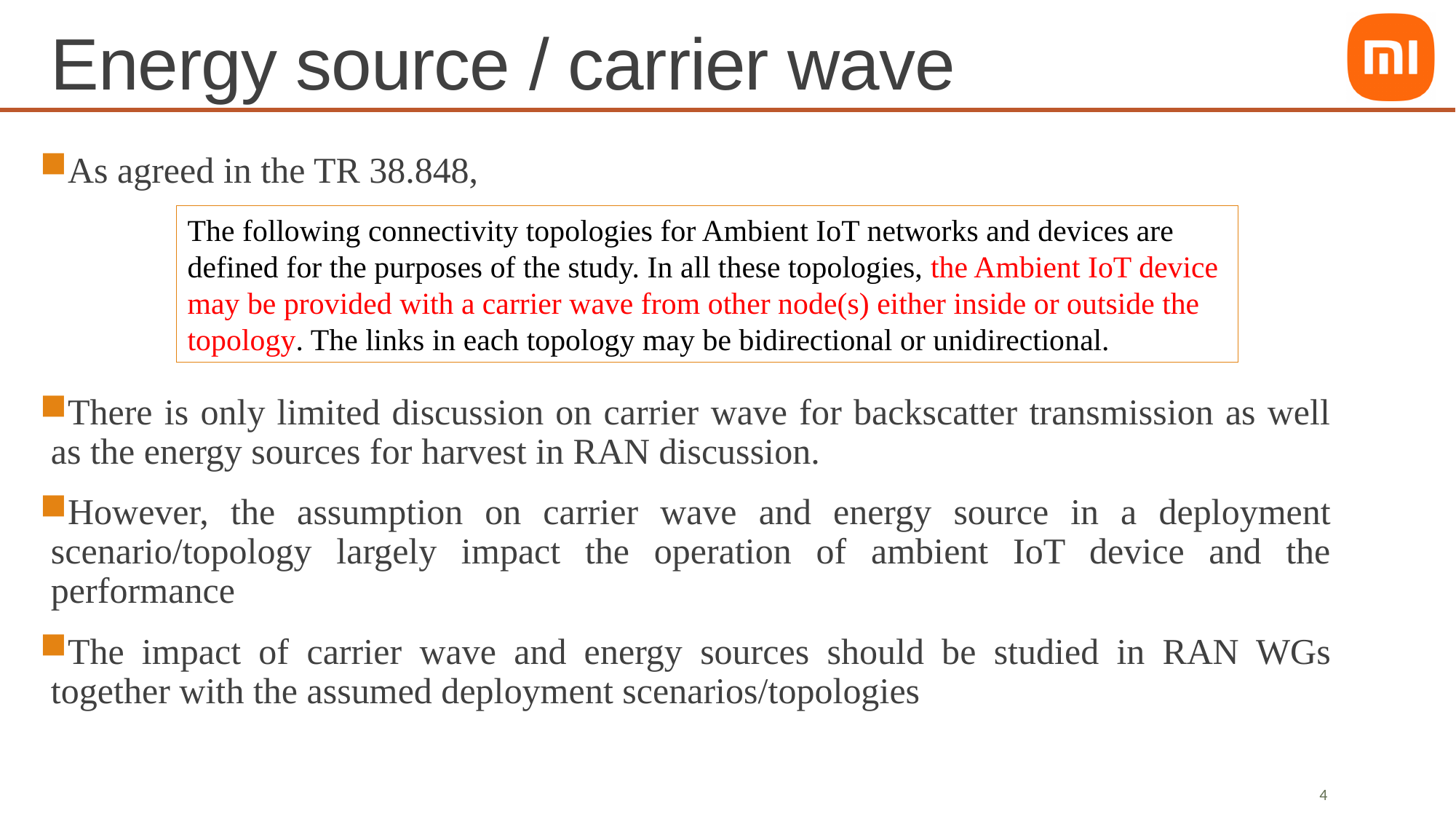

# Energy source / carrier wave
As agreed in the TR 38.848,

There is only limited discussion on carrier wave for backscatter transmission as well as the energy sources for harvest in RAN discussion.
However, the assumption on carrier wave and energy source in a deployment scenario/topology largely impact the operation of ambient IoT device and the performance
The impact of carrier wave and energy sources should be studied in RAN WGs together with the assumed deployment scenarios/topologies
The following connectivity topologies for Ambient IoT networks and devices are defined for the purposes of the study. In all these topologies, the Ambient IoT device may be provided with a carrier wave from other node(s) either inside or outside the topology. The links in each topology may be bidirectional or unidirectional.